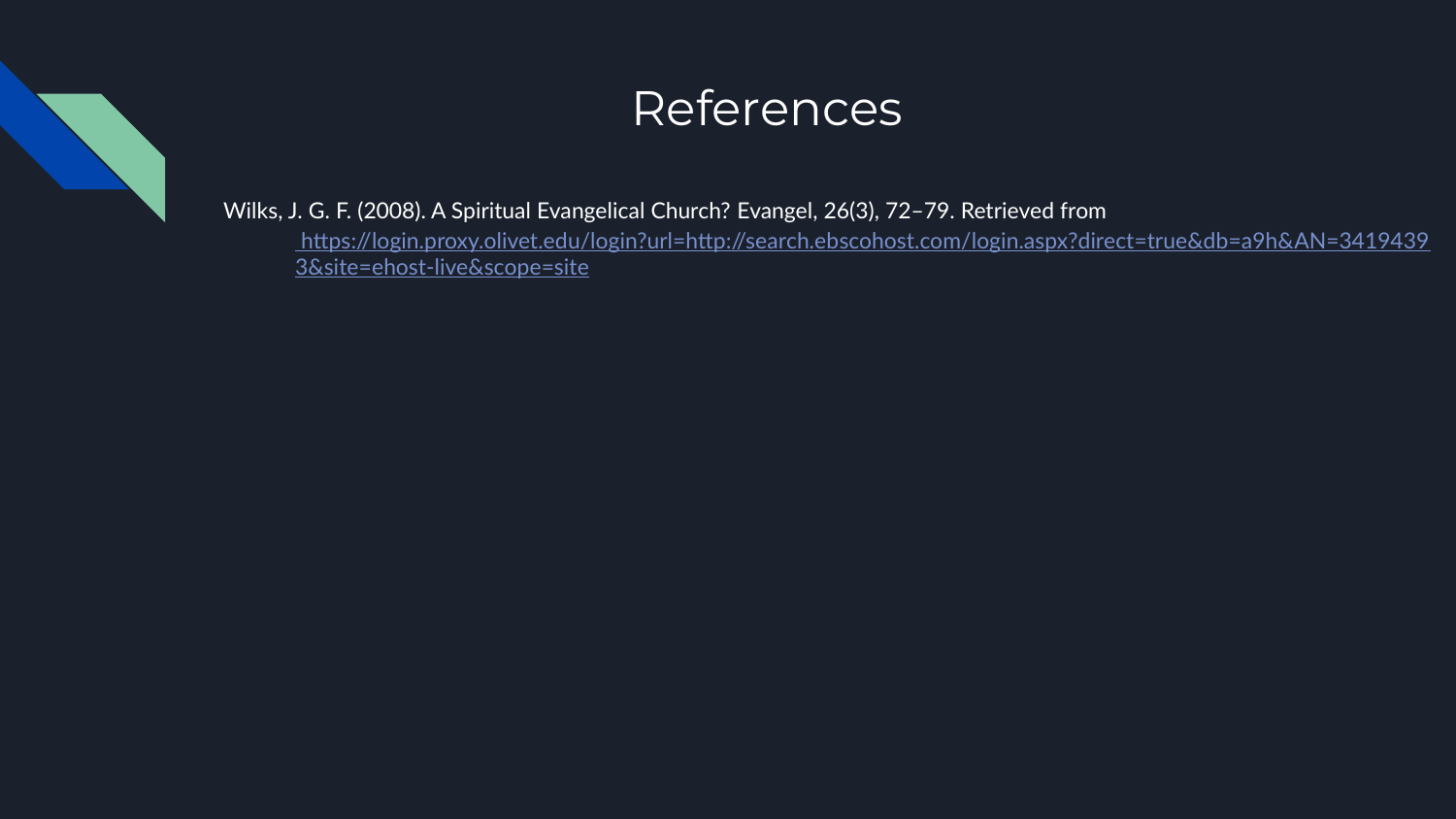

# References
Wilks, J. G. F. (2008). A Spiritual Evangelical Church? Evangel, 26(3), 72–79. Retrieved from https://login.proxy.olivet.edu/login?url=http://search.ebscohost.com/login.aspx?direct=true&db=a9h&AN=34194393&site=ehost-live&scope=site